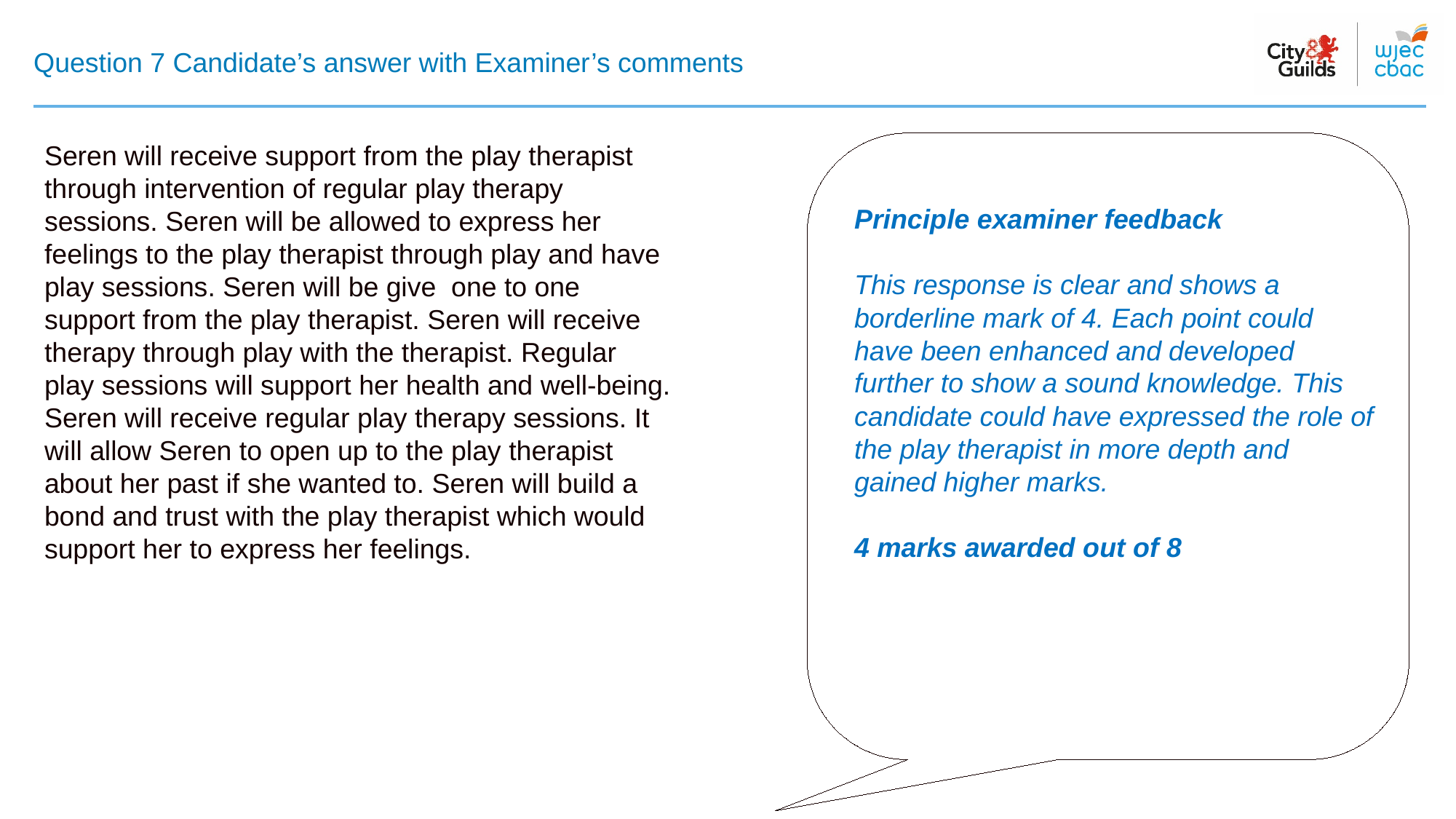

# Question 7 Candidate’s answer with Examiner’s comments
Seren will receive support from the play therapist through intervention of regular play therapy sessions. Seren will be allowed to express her feelings to the play therapist through play and have play sessions. Seren will be give  one to one support from the play therapist. Seren will receive therapy through play with the therapist. Regular play sessions will support her health and well-being. Seren will receive regular play therapy sessions. It will allow Seren to open up to the play therapist about her past if she wanted to. Seren will build a bond and trust with the play therapist which would support her to express her feelings.

Principle examiner feedback​
​
This response is clear and shows a borderline mark of 4. Each point could have been enhanced and developed further to show a sound knowledge. This candidate could have expressed the role of the play therapist in more depth and gained higher marks.

4 marks awarded out of 8